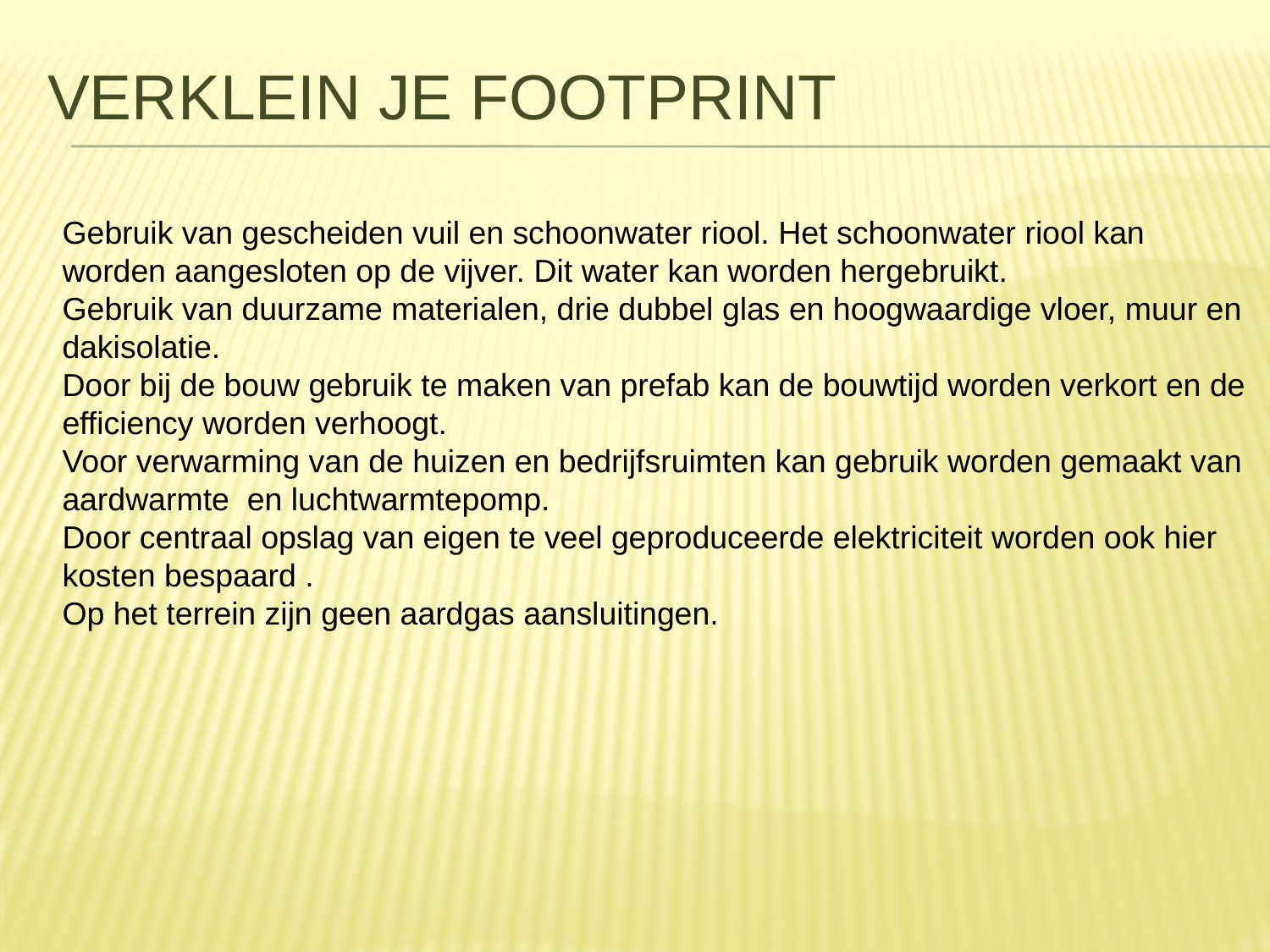

# verKlein je footprint
Gebruik van gescheiden vuil en schoonwater riool. Het schoonwater riool kan worden aangesloten op de vijver. Dit water kan worden hergebruikt.
Gebruik van duurzame materialen, drie dubbel glas en hoogwaardige vloer, muur en dakisolatie.
Door bij de bouw gebruik te maken van prefab kan de bouwtijd worden verkort en de efficiency worden verhoogt.
Voor verwarming van de huizen en bedrijfsruimten kan gebruik worden gemaakt van aardwarmte  en luchtwarmtepomp.
Door centraal opslag van eigen te veel geproduceerde elektriciteit worden ook hier kosten bespaard .
Op het terrein zijn geen aardgas aansluitingen.